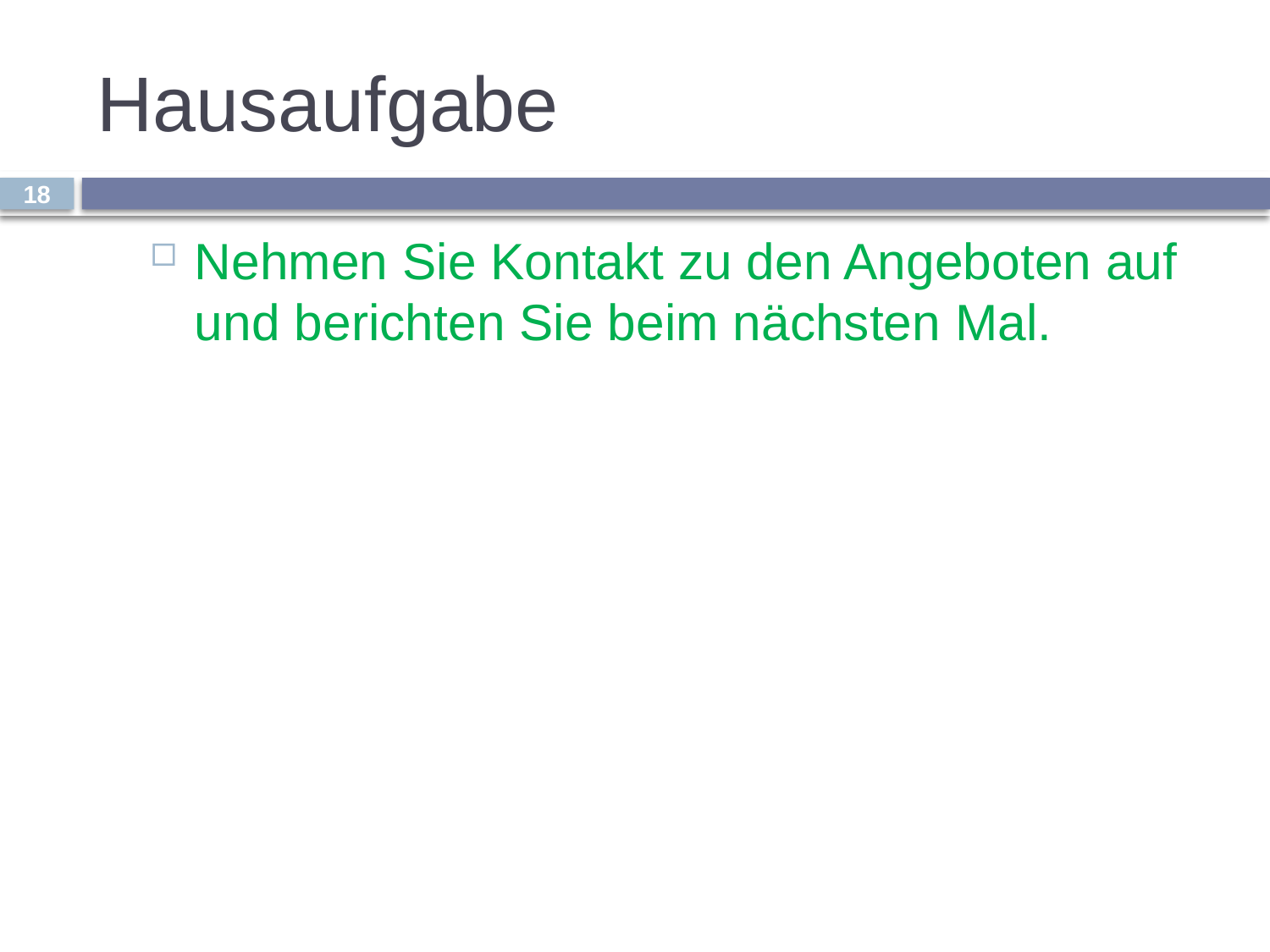

# Hausaufgabe
18
Nehmen Sie Kontakt zu den Angeboten auf und berichten Sie beim nächsten Mal.